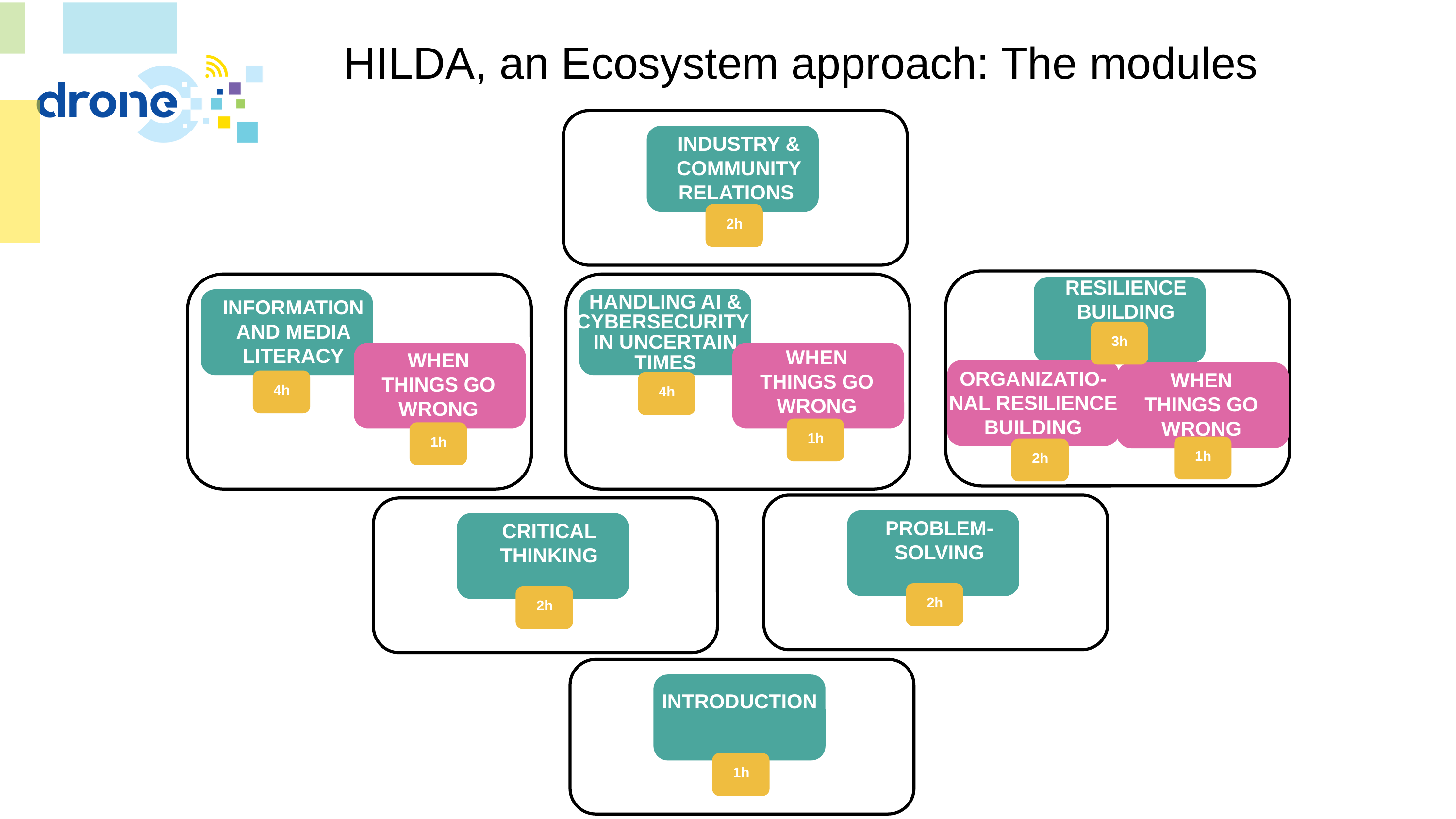

# HILDA, an Ecosystem approach: The modules

INDUSTRY & COMMUNITY RELATIONS

2h

RESILIENCE BUILDING

HANDLING AI &
CYBERSECURITY
IN UNCERTAIN TIMES

INFORMATION AND MEDIA LITERACY

3h
WHEN THINGS GO WRONG

WHEN THINGS GO WRONG

ORGANIZATIO-NAL RESILIENCE BUILDING

WHEN THINGS GO WRONG

4h

4h

1h

1h

1h

2h

PROBLEM-SOLVING

CRITICAL THINKING

2h

2h

INTRODUCTION

1h